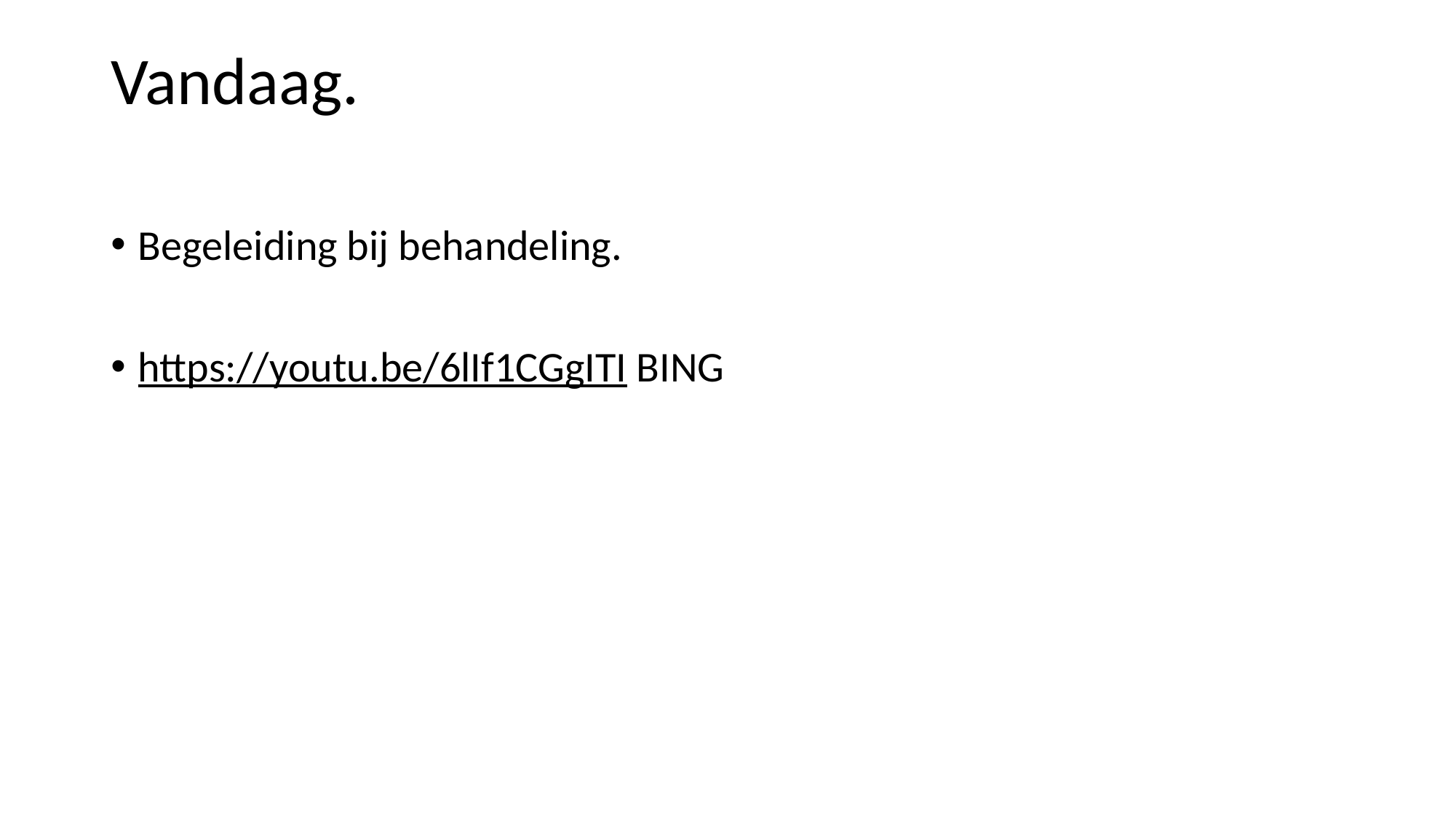

# Vandaag.
Begeleiding bij behandeling.

https://youtu.be/6lIf1CGgITI BING